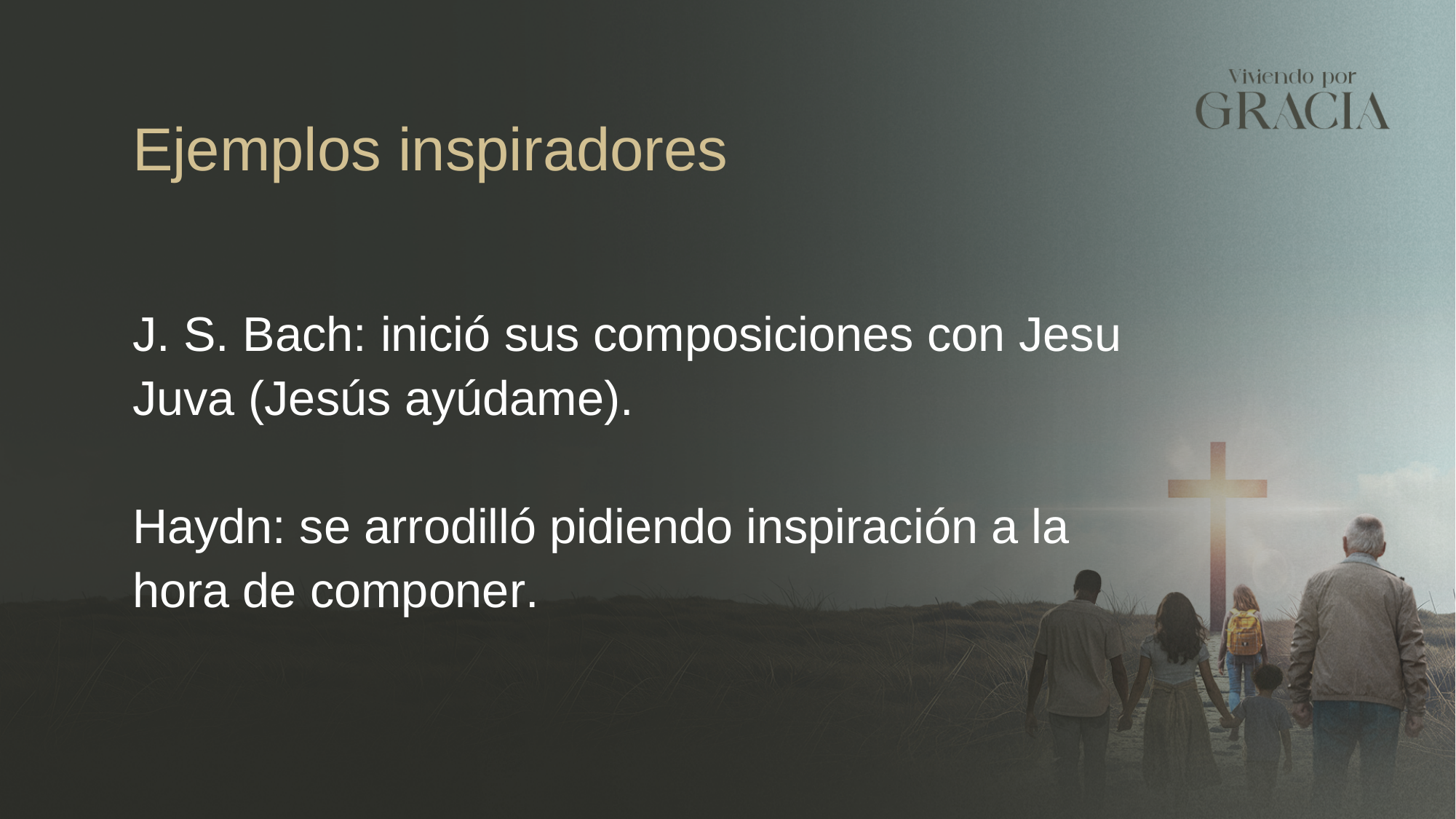

Ejemplos inspiradores
J. S. Bach: inició sus composiciones con Jesu Juva (Jesús ayúdame).

Haydn: se arrodilló pidiendo inspiración a la hora de componer.